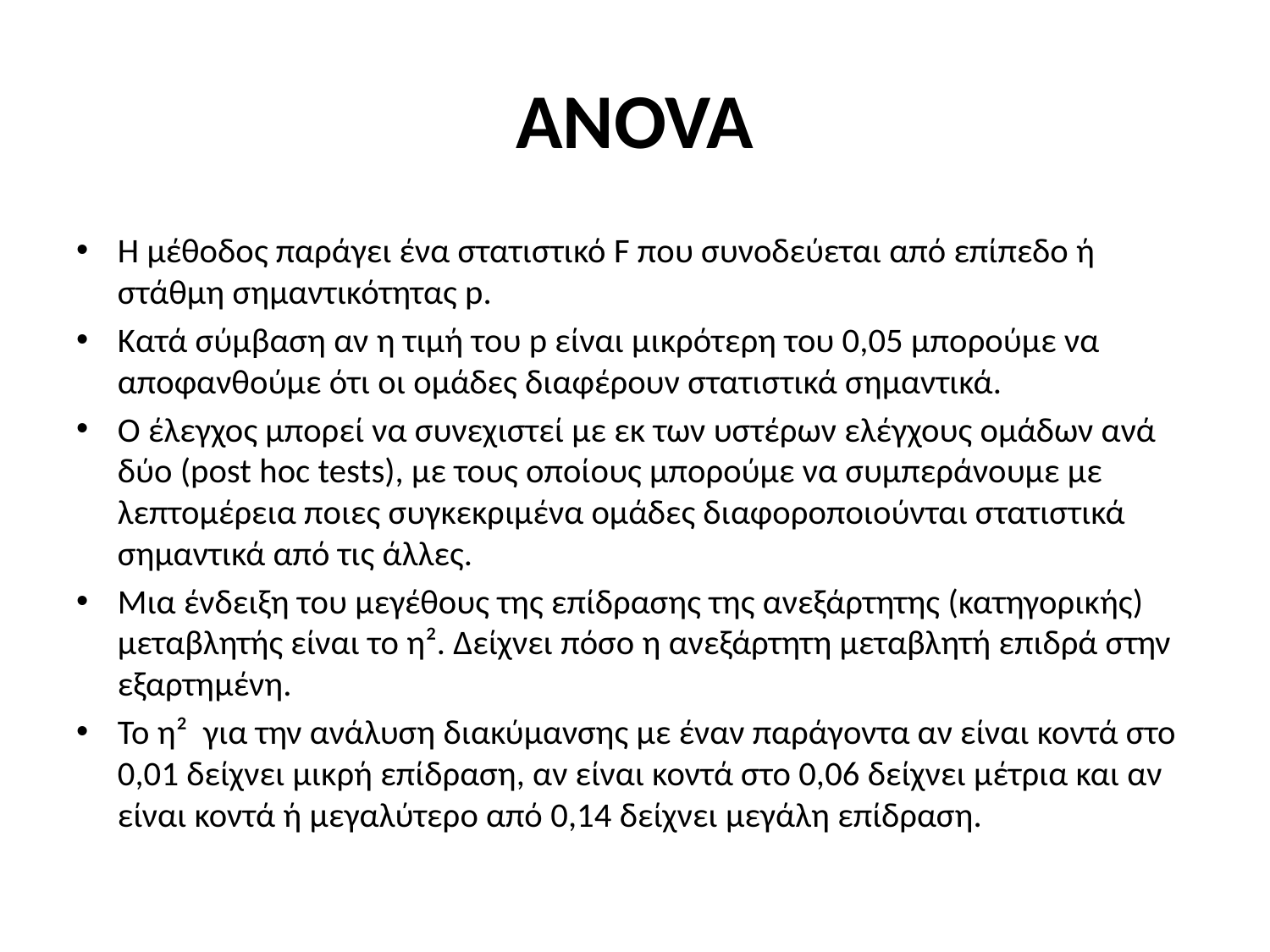

# ANOVA
Η μέθοδος παράγει ένα στατιστικό F που συνοδεύεται από επίπεδο ή στάθμη σημαντικότητας p.
Κατά σύμβαση αν η τιμή του p είναι μικρότερη του 0,05 μπορούμε να αποφανθούμε ότι οι ομάδες διαφέρουν στατιστικά σημαντικά.
O έλεγχος μπορεί να συνεχιστεί με εκ των υστέρων ελέγχους ομάδων ανά δύο (post hoc tests), με τους οποίους μπορούμε να συμπεράνουμε με λεπτομέρεια ποιες συγκεκριμένα ομάδες διαφοροποιούνται στατιστικά σημαντικά από τις άλλες.
Μια ένδειξη του μεγέθους της επίδρασης της ανεξάρτητης (κατηγορικής) μεταβλητής είναι το η². Δείχνει πόσο η ανεξάρτητη μεταβλητή επιδρά στην εξαρτημένη.
Το η²  για την ανάλυση διακύμανσης με έναν παράγοντα αν είναι κοντά στο 0,01 δείχνει μικρή επίδραση, αν είναι κοντά στο 0,06 δείχνει μέτρια και αν είναι κοντά ή μεγαλύτερο από 0,14 δείχνει μεγάλη επίδραση.